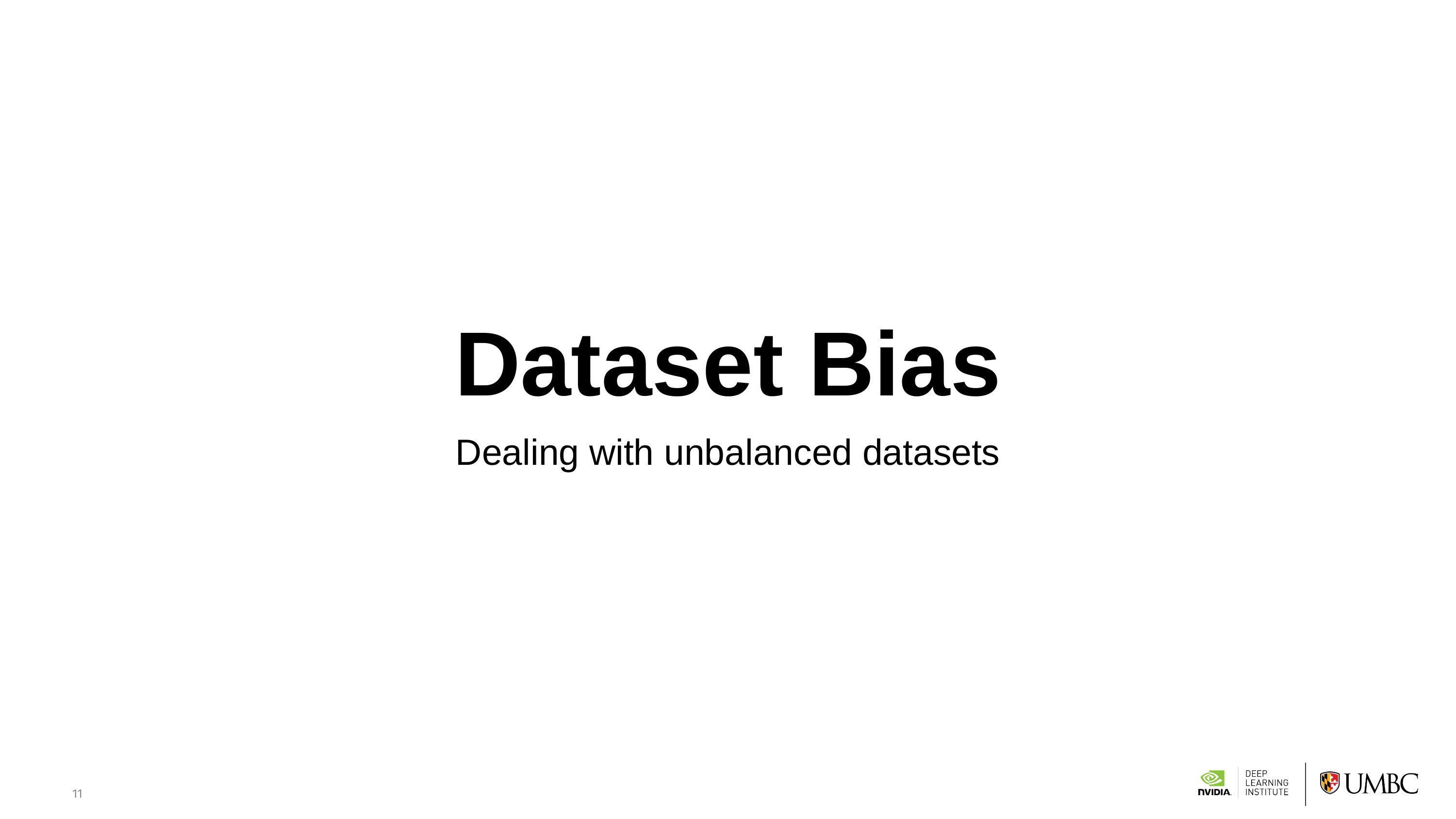

# Dataset Bias
Dealing with unbalanced datasets